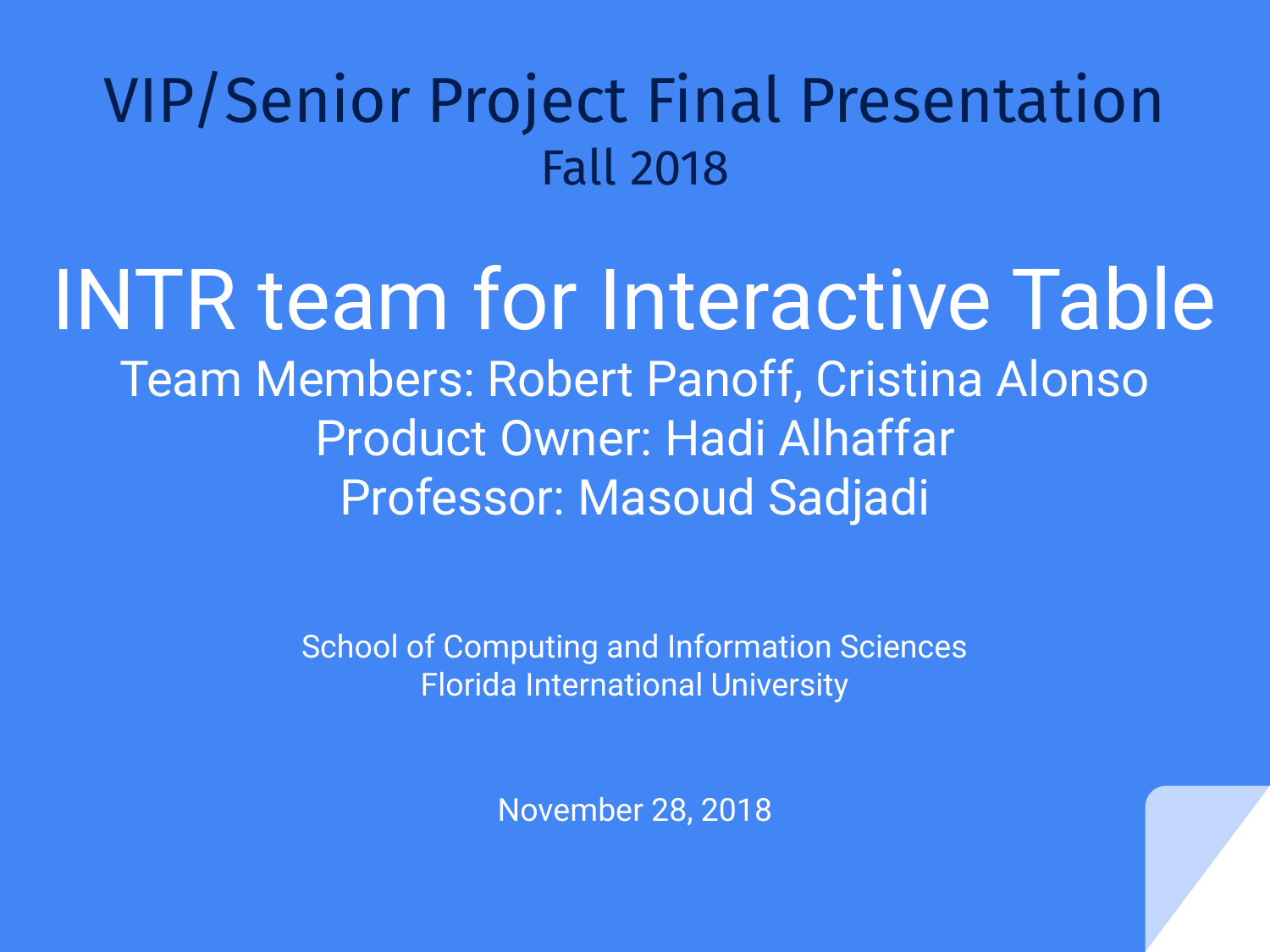

VIP/Senior Project Final Presentation
Fall 2018
# INTR team for Interactive Table
Team Members: Robert Panoff, Cristina Alonso
Product Owner: Hadi Alhaffar
Professor: Masoud Sadjadi
School of Computing and Information Sciences
Florida International University
November 28, 2018